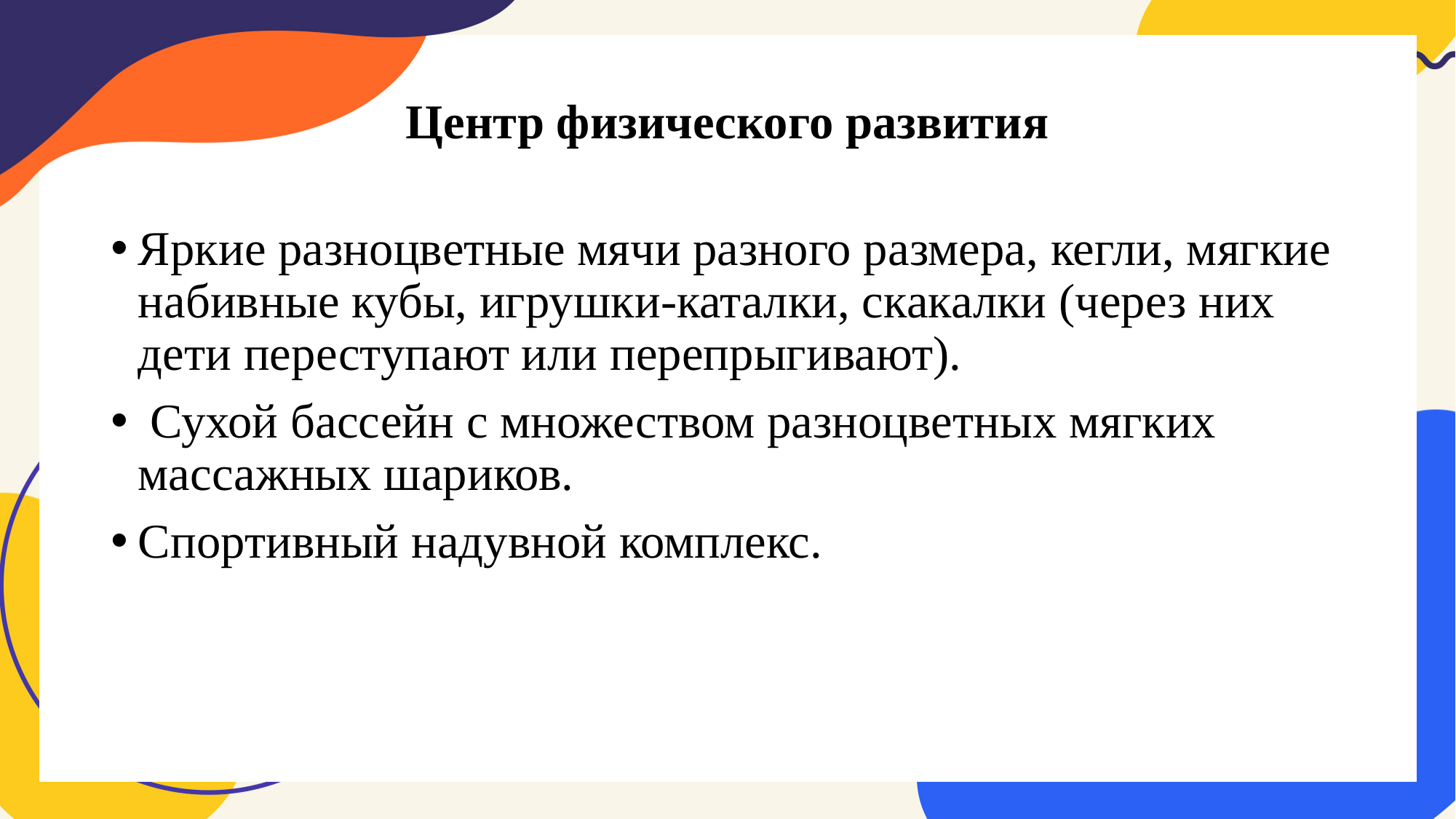

# Центр физического развития
Яркие разноцветные мячи разного размера, кегли, мягкие набивные кубы, игрушки-каталки, скакалки (через них дети переступают или перепрыгивают).
 Сухой бассейн с множеством разноцветных мягких массажных шариков.
Спортивный надувной комплекс.